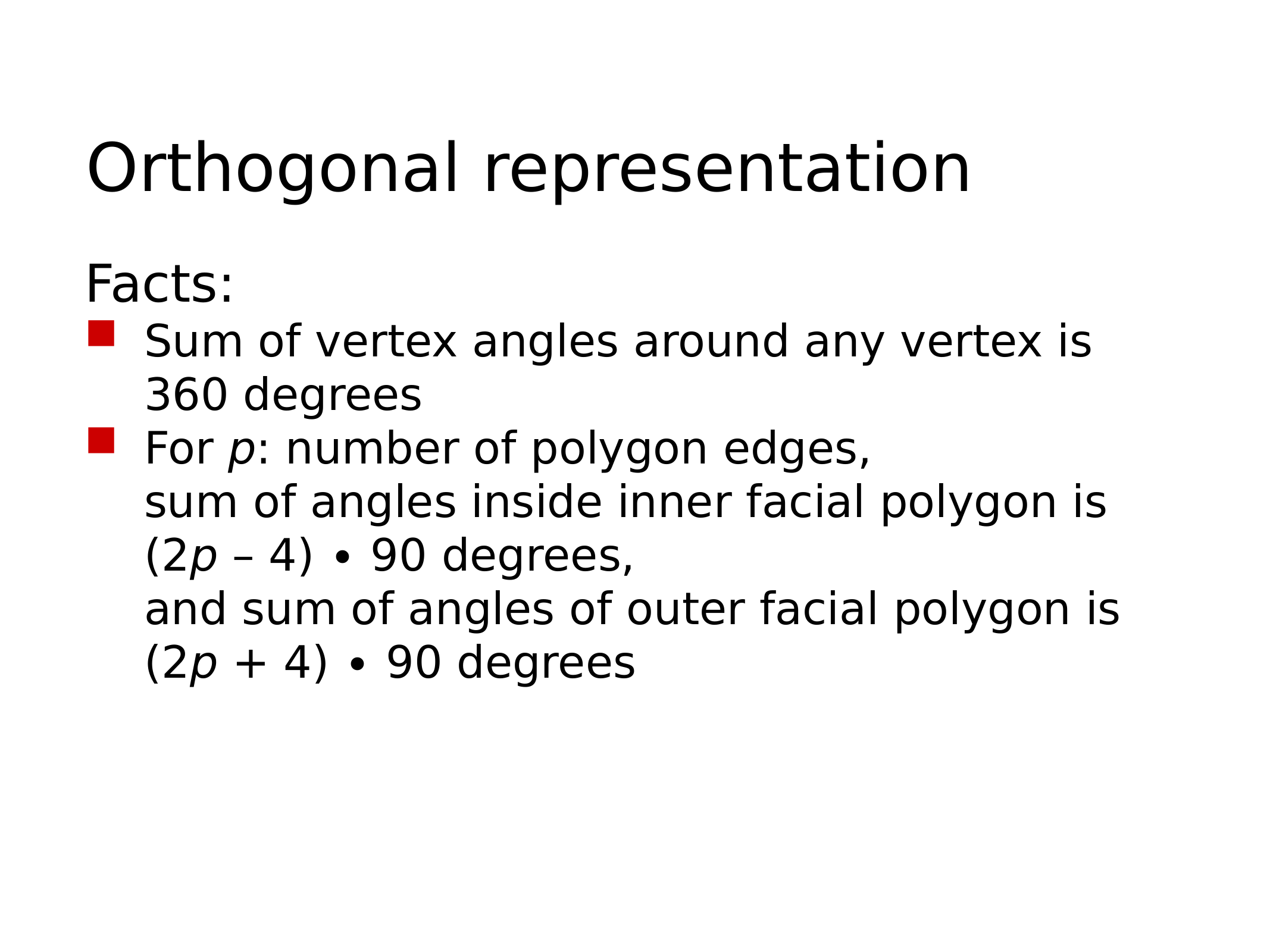

Orthogonal representation
Facts:
Sum of vertex angles around any vertex is 360 degrees
For p: number of polygon edges,
sum of angles inside inner facial polygon is
(2p – 4) ∙ 90 degrees,
and sum of angles of outer facial polygon is (2p + 4) ∙ 90 degrees
28